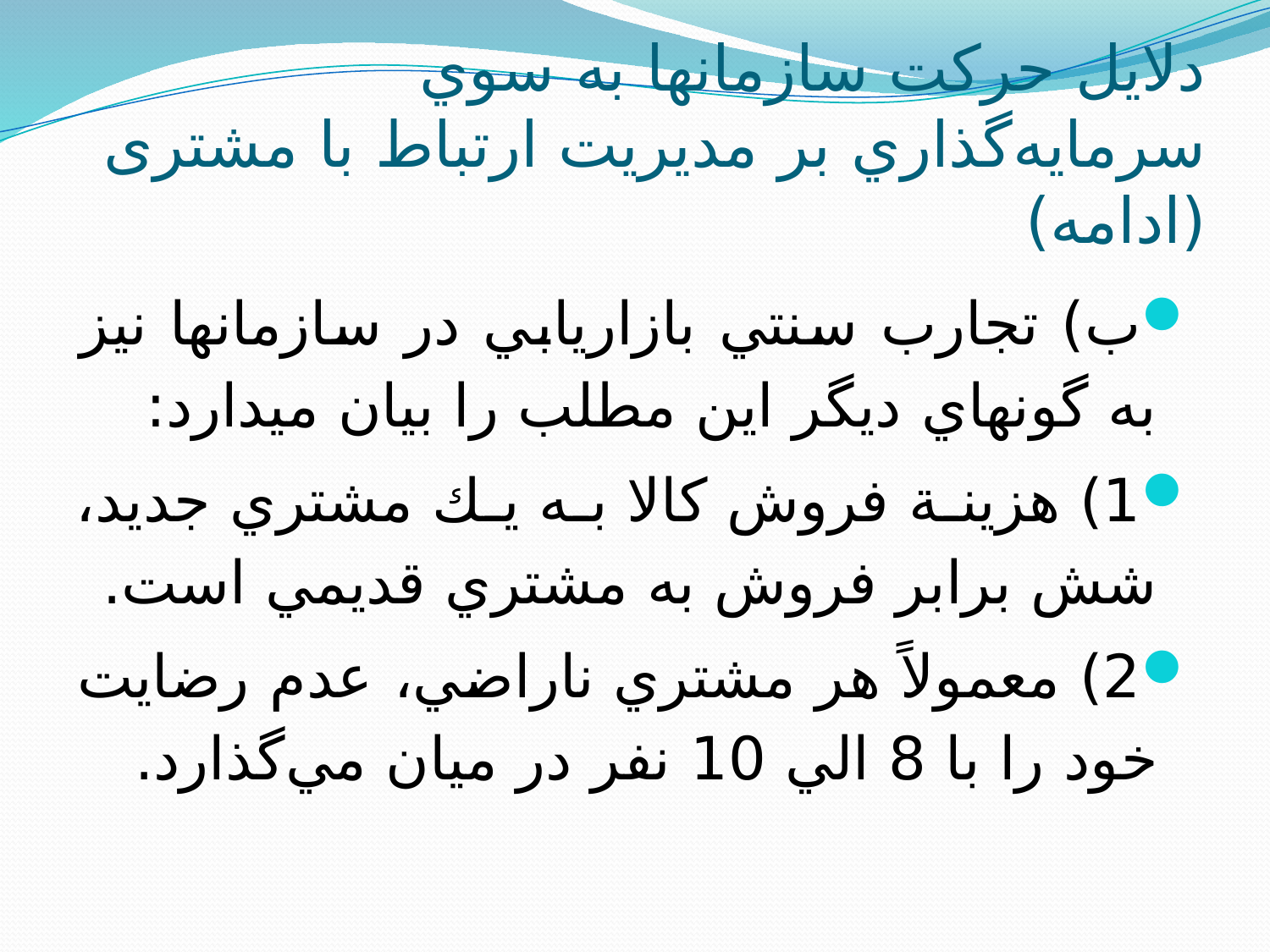

# دلايل حرکت سازمان‏ها به سوي سرمايه‌گذاري بر مديريت ارتباط با مشتری (ادامه)
ب) تجارب سنتي بازاريابي در سازمان‏ها نيز به گونه‏اي ديگر اين مطلب را بيان مي‏دارد:
1) هزينة فروش كالا به يك مشتري جديد، شش برابر فروش به مشتري قديمي است.
2) معمولاً هر مشتري ناراضي، عدم رضايت خود را با 8 الي 10 نفر در ميان مي‌گذارد.